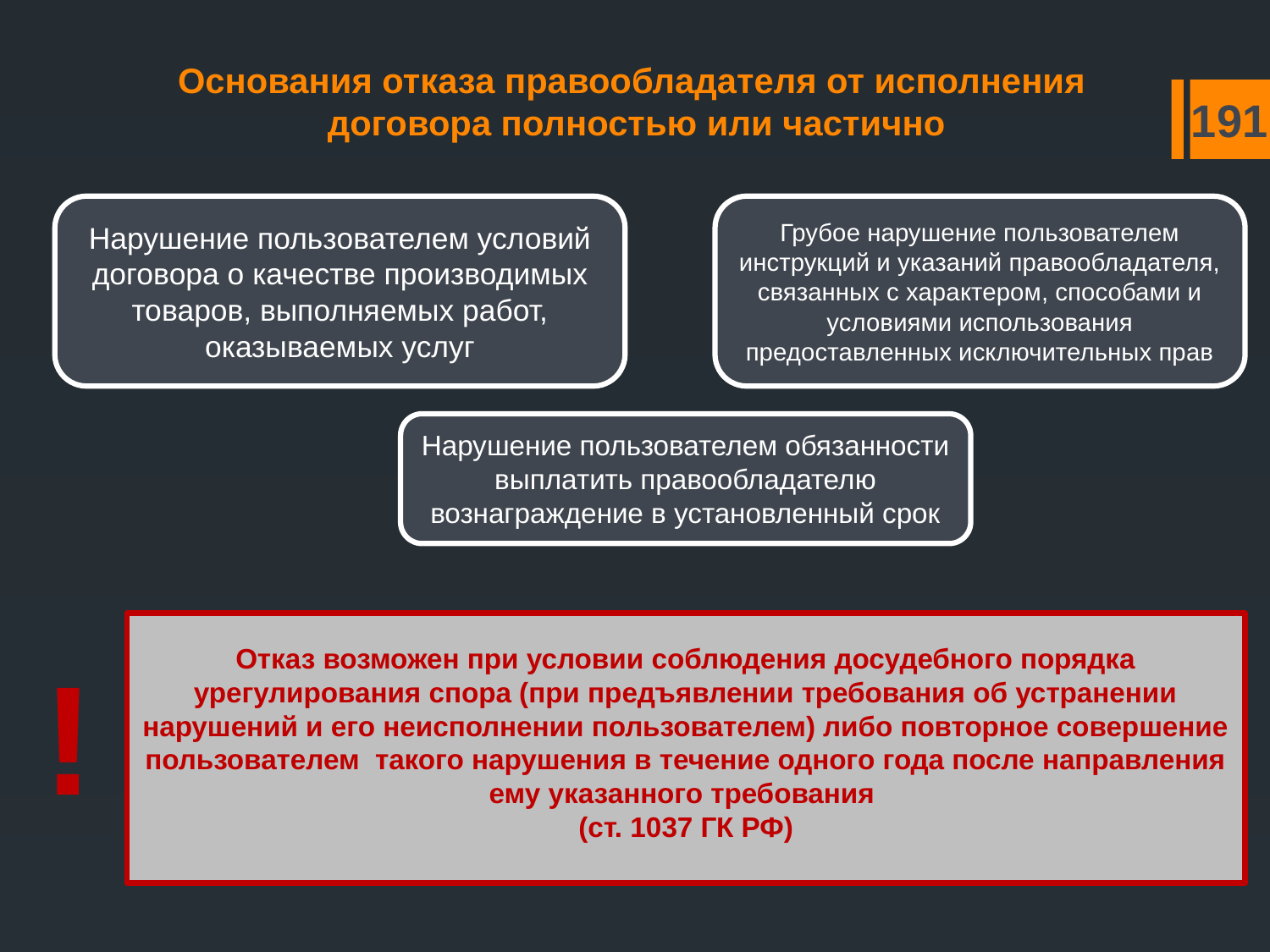

# Основания отказа правообладателя от исполнения договора полностью или частично
191
Нарушение пользователем условий договора о качестве производимых товаров, выполняемых работ, оказываемых услуг
Грубое нарушение пользователем инструкций и указаний правообладателя, связанных с характером, способами и условиями использования предоставленных исключительных прав
Нарушение пользователем обязанности выплатить правообладателю вознаграждение в установленный срок

Отказ возможен при условии соблюдения досудебного порядка урегулирования спора (при предъявлении требования об устранении нарушений и его неисполнении пользователем) либо повторное совершение пользователем  такого нарушения в течение одного года после направления ему указанного требования
(ст. 1037 ГК РФ)

!